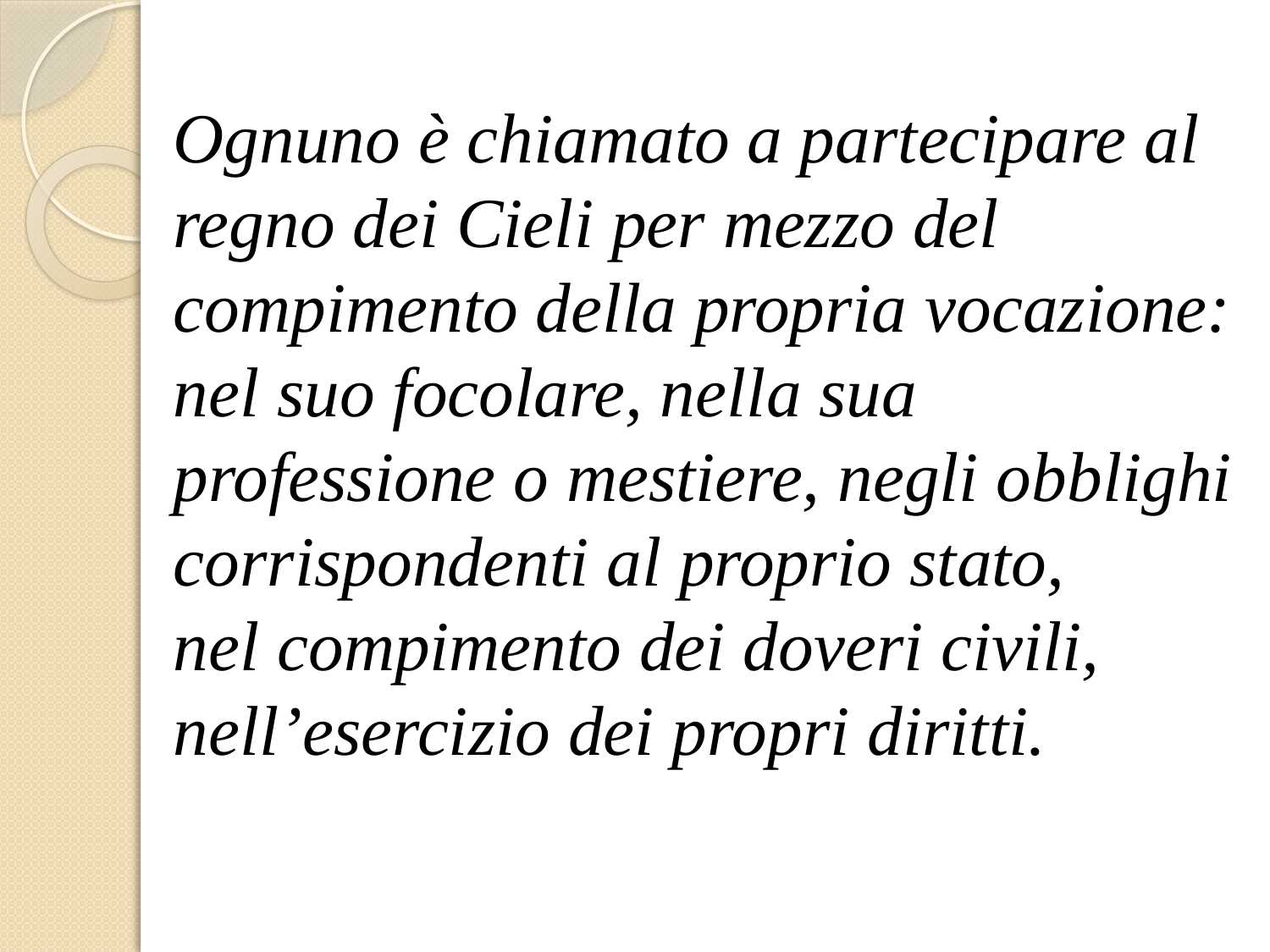

Ognuno è chiamato a partecipare al regno dei Cieli per mezzo del compimento della propria vocazione: nel suo focolare, nella sua professione o mestiere, negli obblighi corrispondenti al proprio stato,
nel compimento dei doveri civili, nell’esercizio dei propri diritti.